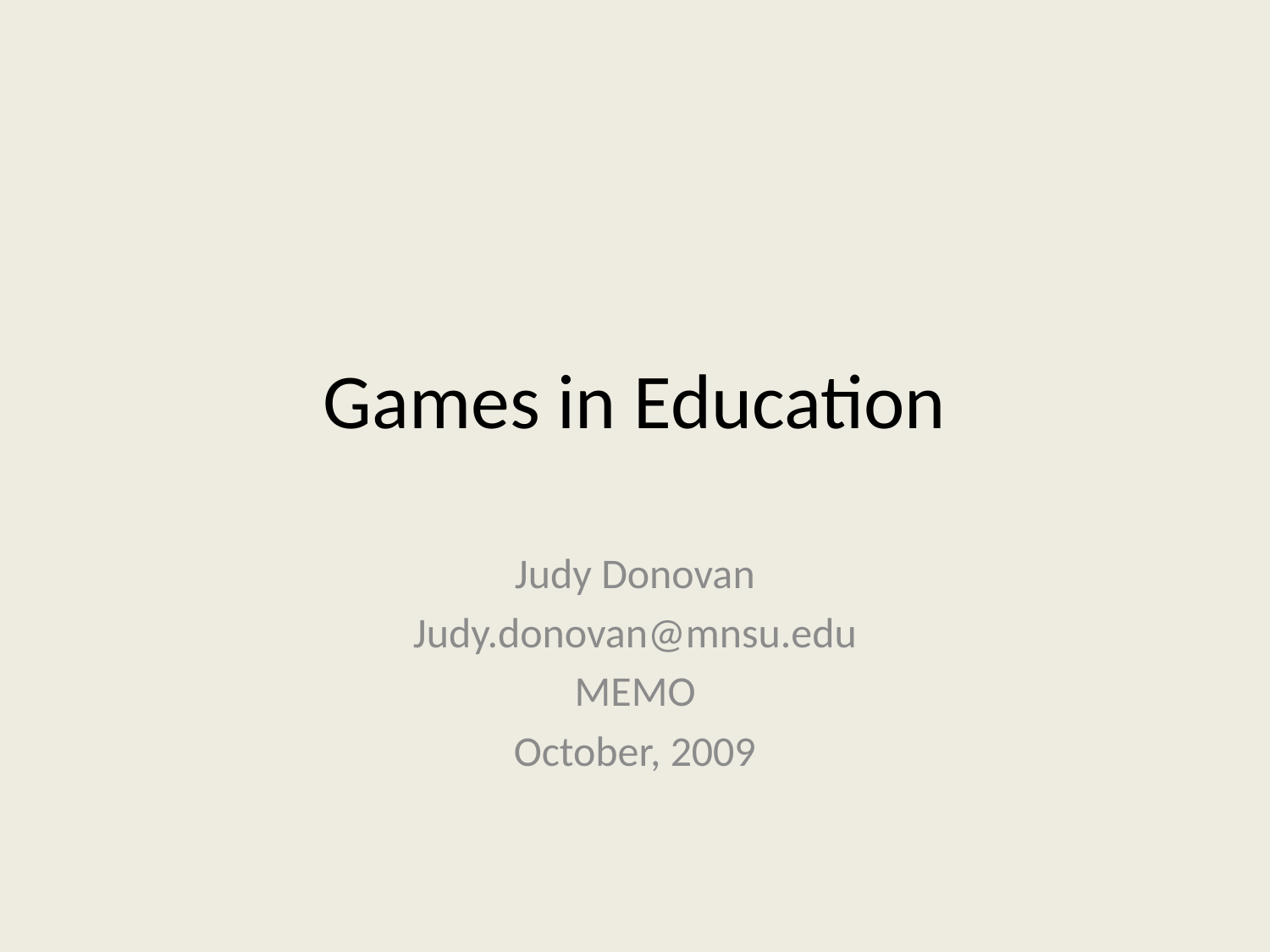

# Games in Education
Judy Donovan
Judy.donovan@mnsu.edu
MEMO
October, 2009